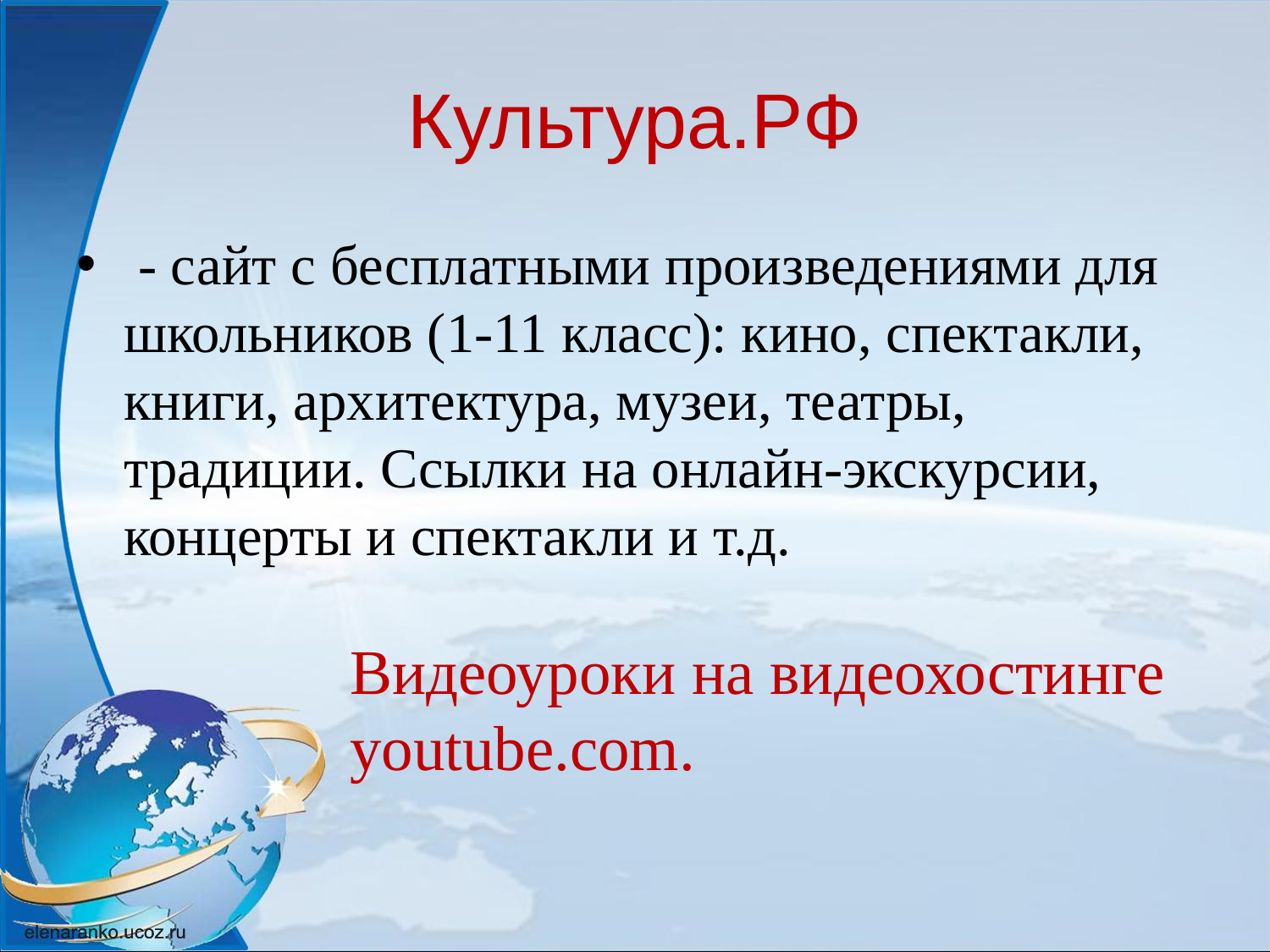

# Культура.РФ
 - сайт с бесплатными произведениями для школьников (1-11 класс): кино, спектакли, книги, архитектура, музеи, театры, традиции. Ссылки на онлайн-экскурсии, концерты и спектакли и т.д.
Видеоуроки на видеохостинге youtube.com.